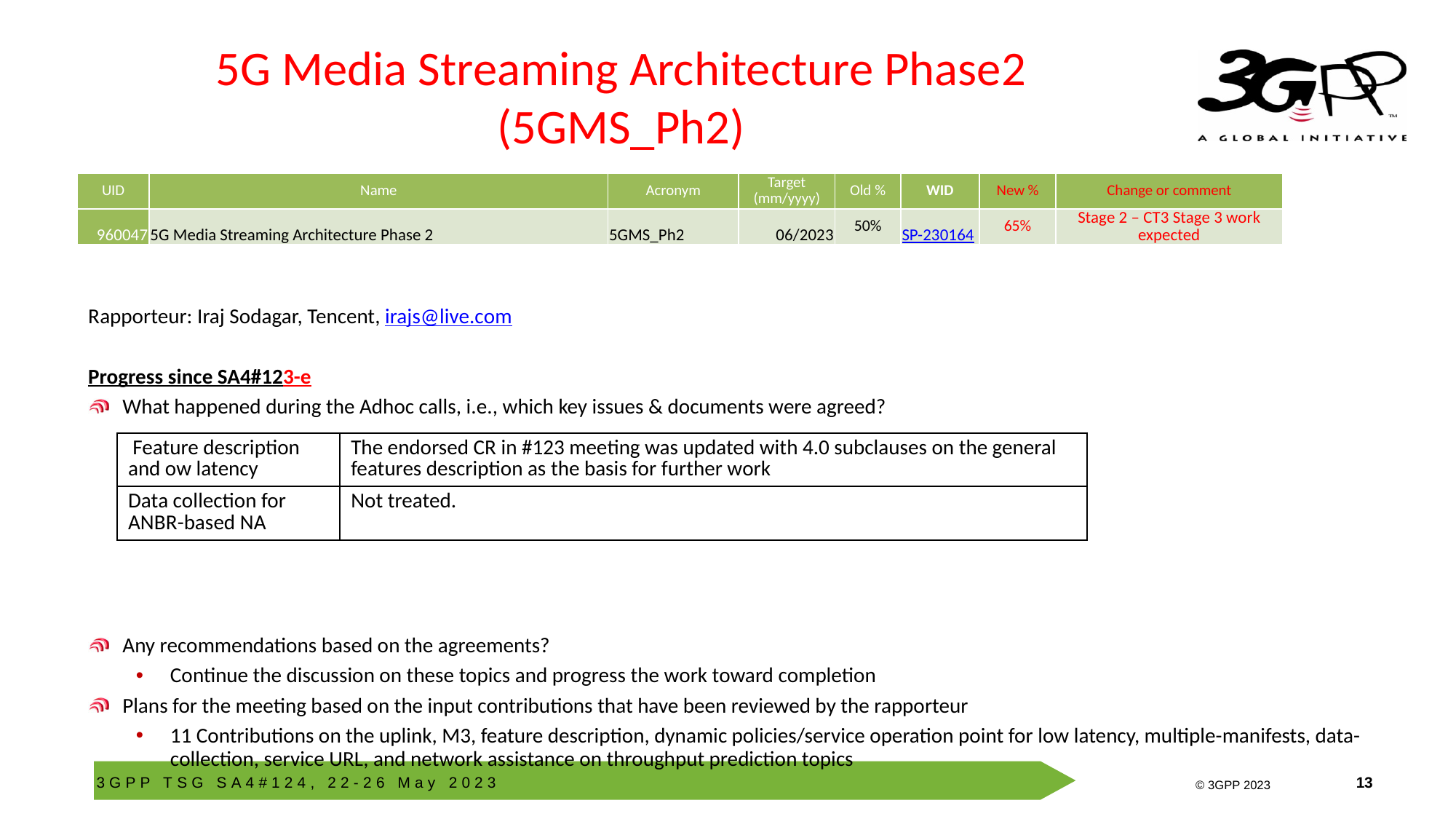

# 5G Media Streaming Architecture Phase2 (5GMS_Ph2)
| UID | Name | Acronym | Target (mm/yyyy) | Old % | WID | New % | Change or comment |
| --- | --- | --- | --- | --- | --- | --- | --- |
| 960047 | 5G Media Streaming Architecture Phase 2 | 5GMS\_Ph2 | 06/2023 | 50% | SP-230164 | 65% | Stage 2 – CT3 Stage 3 work expected |
Rapporteur: Iraj Sodagar, Tencent, irajs@live.com

Progress since SA4#123-e
What happened during the Adhoc calls, i.e., which key issues & documents were agreed?

Any recommendations based on the agreements?
Continue the discussion on these topics and progress the work toward completion
Plans for the meeting based on the input contributions that have been reviewed by the rapporteur
11 Contributions on the uplink, M3, feature description, dynamic policies/service operation point for low latency, multiple-manifests, data-collection, service URL, and network assistance on throughput prediction topics
| Feature description and ow latency | The endorsed CR in #123 meeting was updated with 4.0 subclauses on the general features description as the basis for further work |
| --- | --- |
| Data collection for ANBR-based NA | Not treated. |